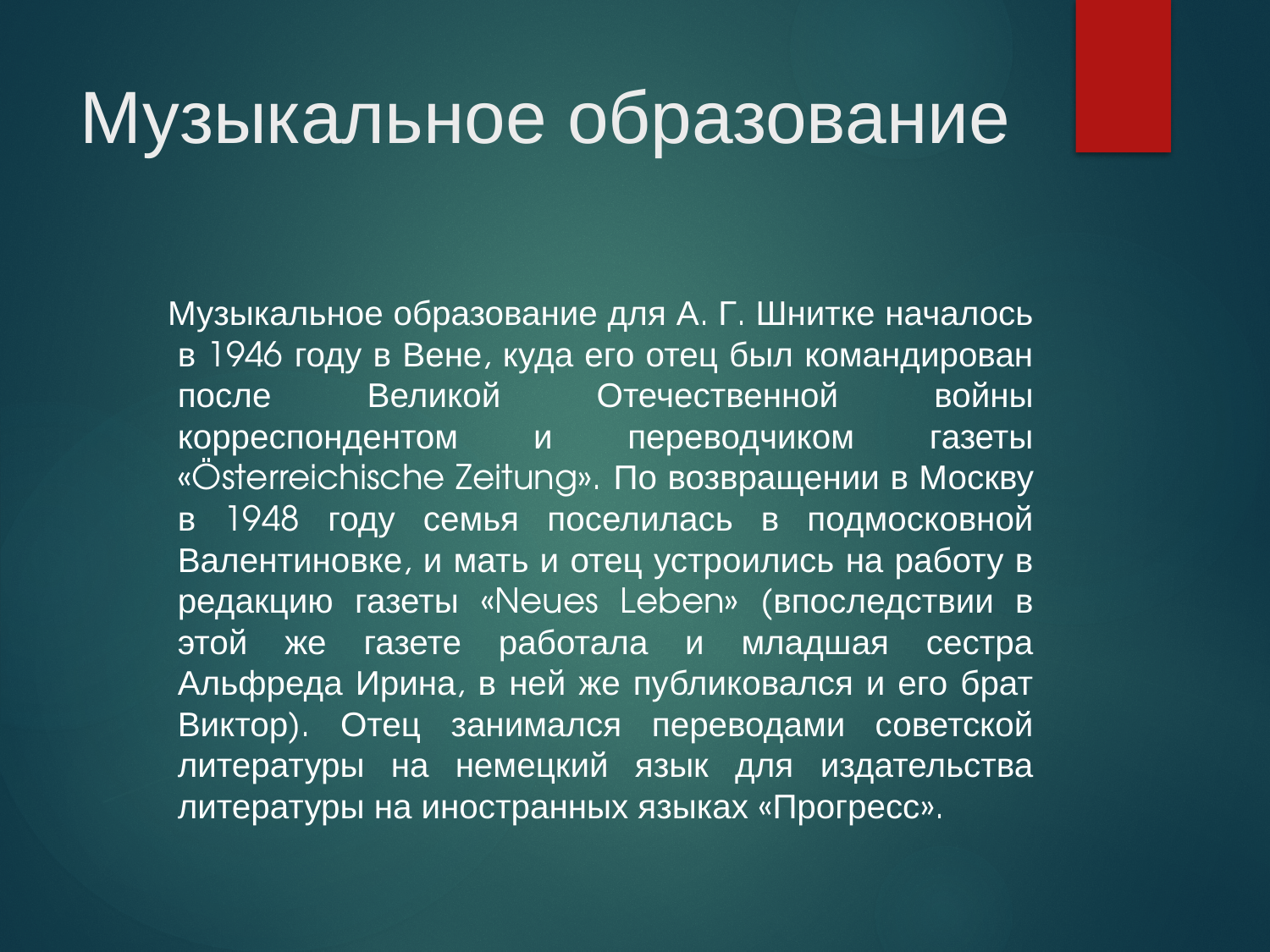

# Музыкальное образование
    Музыкальное образование для А. Г. Шнитке началось в 1946 году в Вене, куда его отец был командирован после Великой Отечественной войны корреспондентом и переводчиком газеты «Österreichische Zeitung». По возвращении в Москву в 1948 году семья поселилась в подмосковной Валентиновке, и мать и отец устроились на работу в редакцию газеты «Neues Leben» (впоследствии в этой же газете работала и младшая сестра Альфреда Ирина, в ней же публиковался и его брат Виктор). Отец занимался переводами советской литературы на немецкий язык для издательства литературы на иностранных языках «Прогресс».